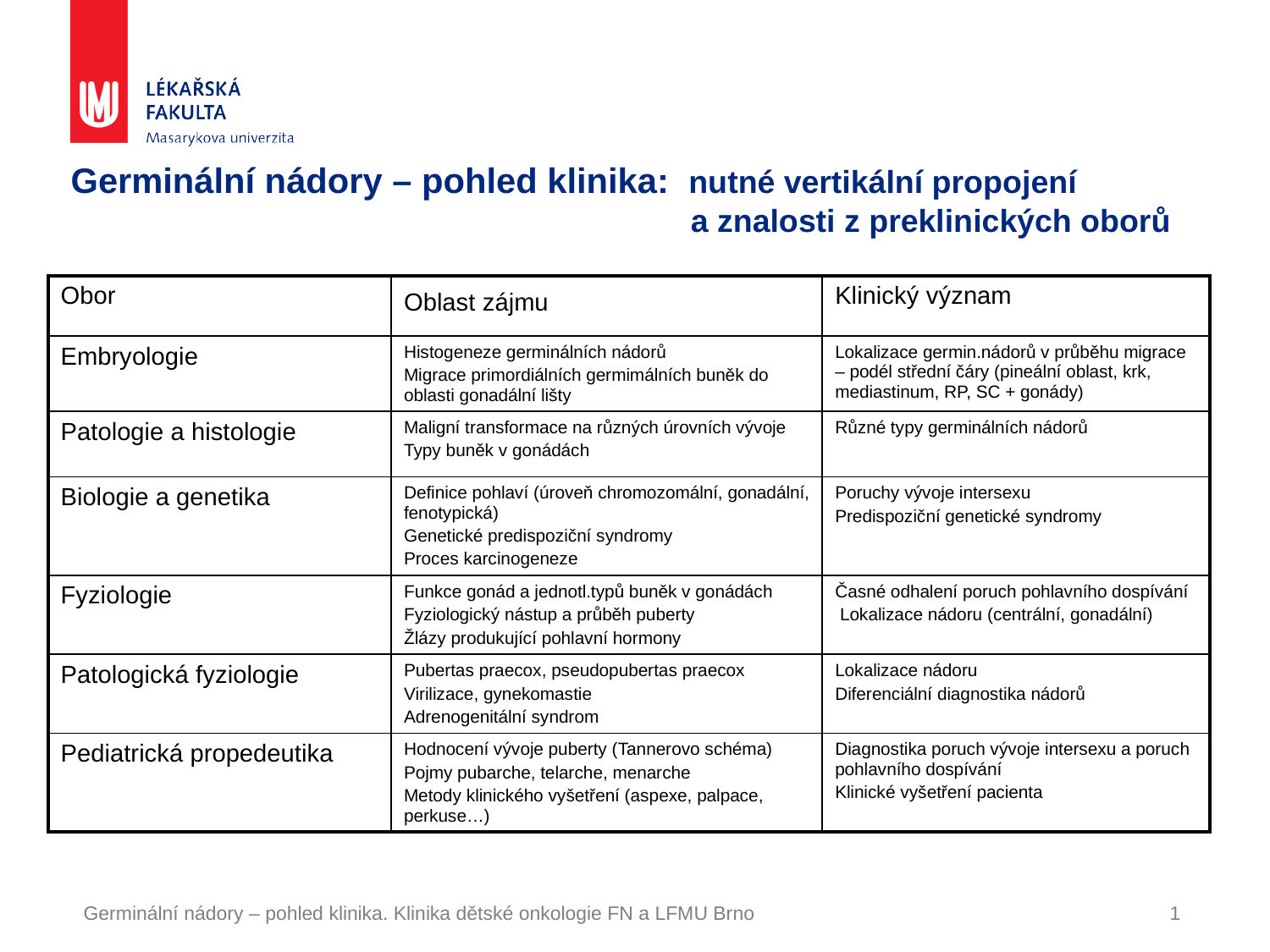

# Germinální nádory – pohled klinika:  nutné vertikální propojení a znalosti z preklinických oborů
| Obor | Oblast zájmu | Klinický význam |
| --- | --- | --- |
| Embryologie | Histogeneze germinálních nádorů Migrace primordiálních germimálních buněk do oblasti gonadální lišty | Lokalizace germin.nádorů v průběhu migrace – podél střední čáry (pineální oblast, krk, mediastinum, RP, SC + gonády) |
| Patologie a histologie | Maligní transformace na různých úrovních vývoje Typy buněk v gonádách | Různé typy germinálních nádorů |
| Biologie a genetika | Definice pohlaví (úroveň chromozomální, gonadální, fenotypická) Genetické predispoziční syndromy Proces karcinogeneze | Poruchy vývoje intersexu Predispoziční genetické syndromy |
| Fyziologie | Funkce gonád a jednotl.typů buněk v gonádách Fyziologický nástup a průběh puberty Žlázy produkující pohlavní hormony | Časné odhalení poruch pohlavního dospívání Lokalizace nádoru (centrální, gonadální) |
| Patologická fyziologie | Pubertas praecox, pseudopubertas praecox Virilizace, gynekomastie Adrenogenitální syndrom | Lokalizace nádoru Diferenciální diagnostika nádorů |
| Pediatrická propedeutika | Hodnocení vývoje puberty (Tannerovo schéma) Pojmy pubarche, telarche, menarche Metody klinického vyšetření (aspexe, palpace, perkuse…) | Diagnostika poruch vývoje intersexu a poruch pohlavního dospívání Klinické vyšetření pacienta |
Germinální nádory – pohled klinika. Klinika dětské onkologie FN a LFMU Brno
1